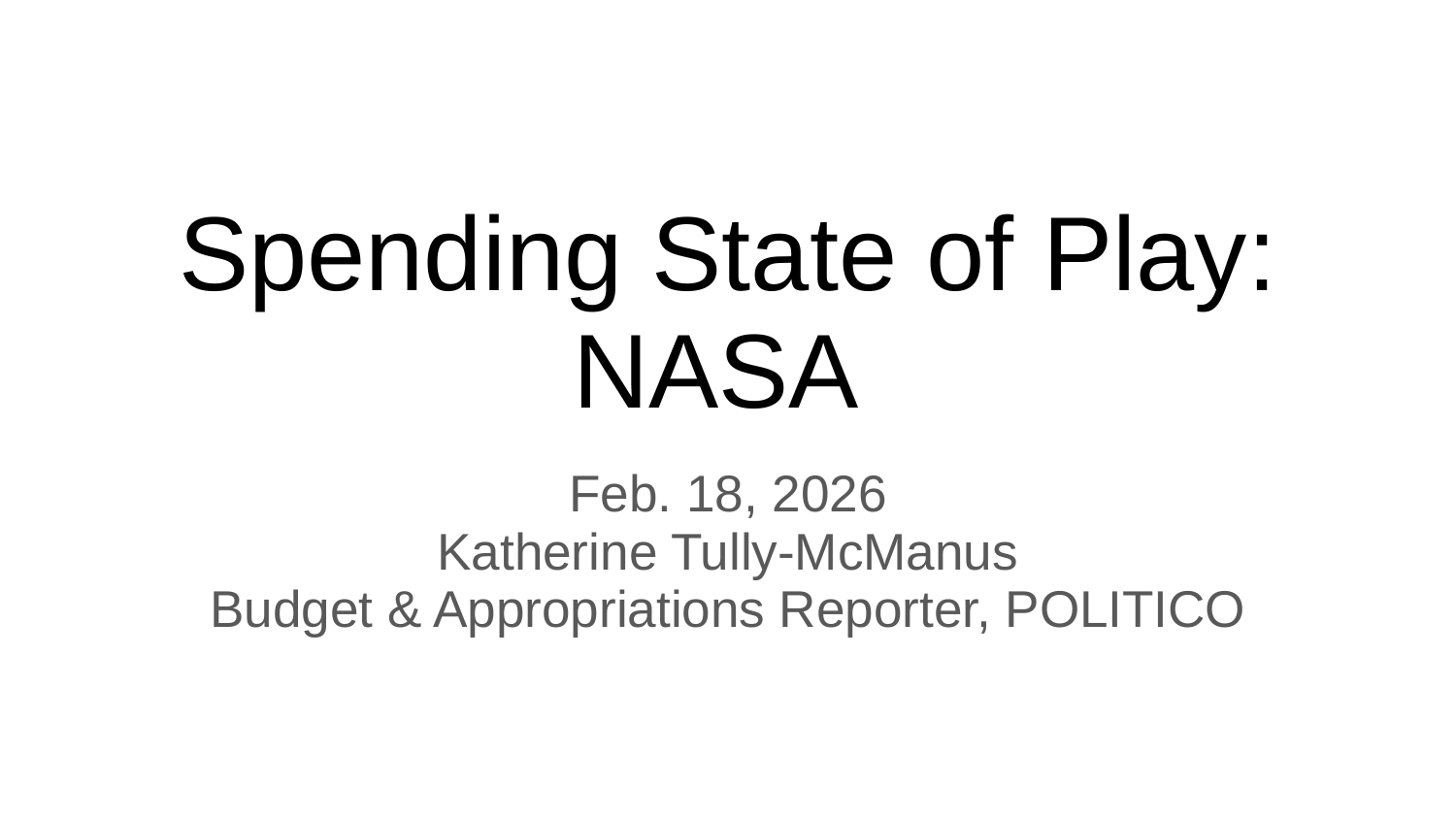

# Spending State of Play: NASA
Feb. 18, 2026
Katherine Tully-McManus
Budget & Appropriations Reporter, POLITICO